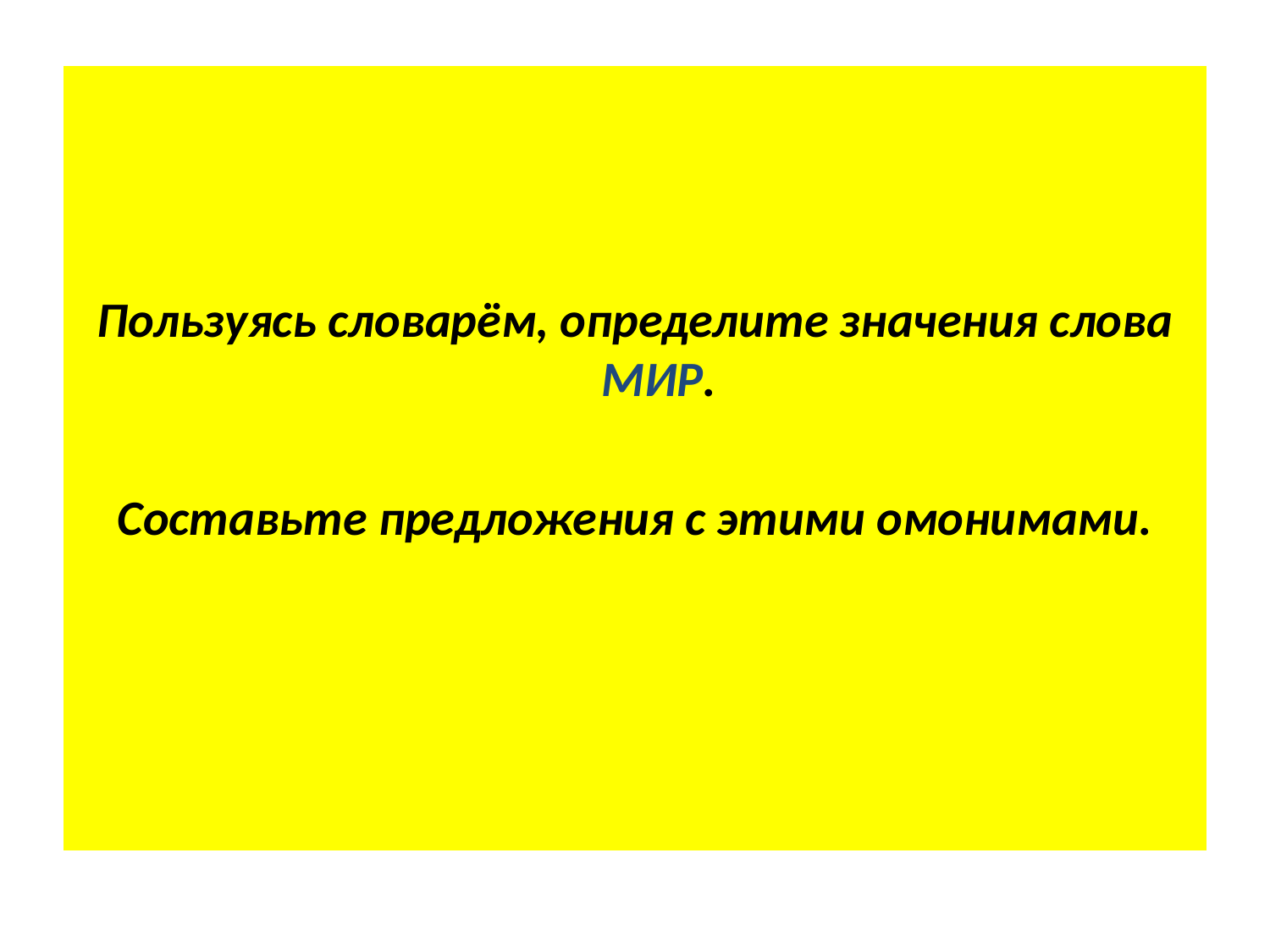

#

Пользуясь словарём, определите значения слова МИР.

Составьте предложения с этими омонимами.